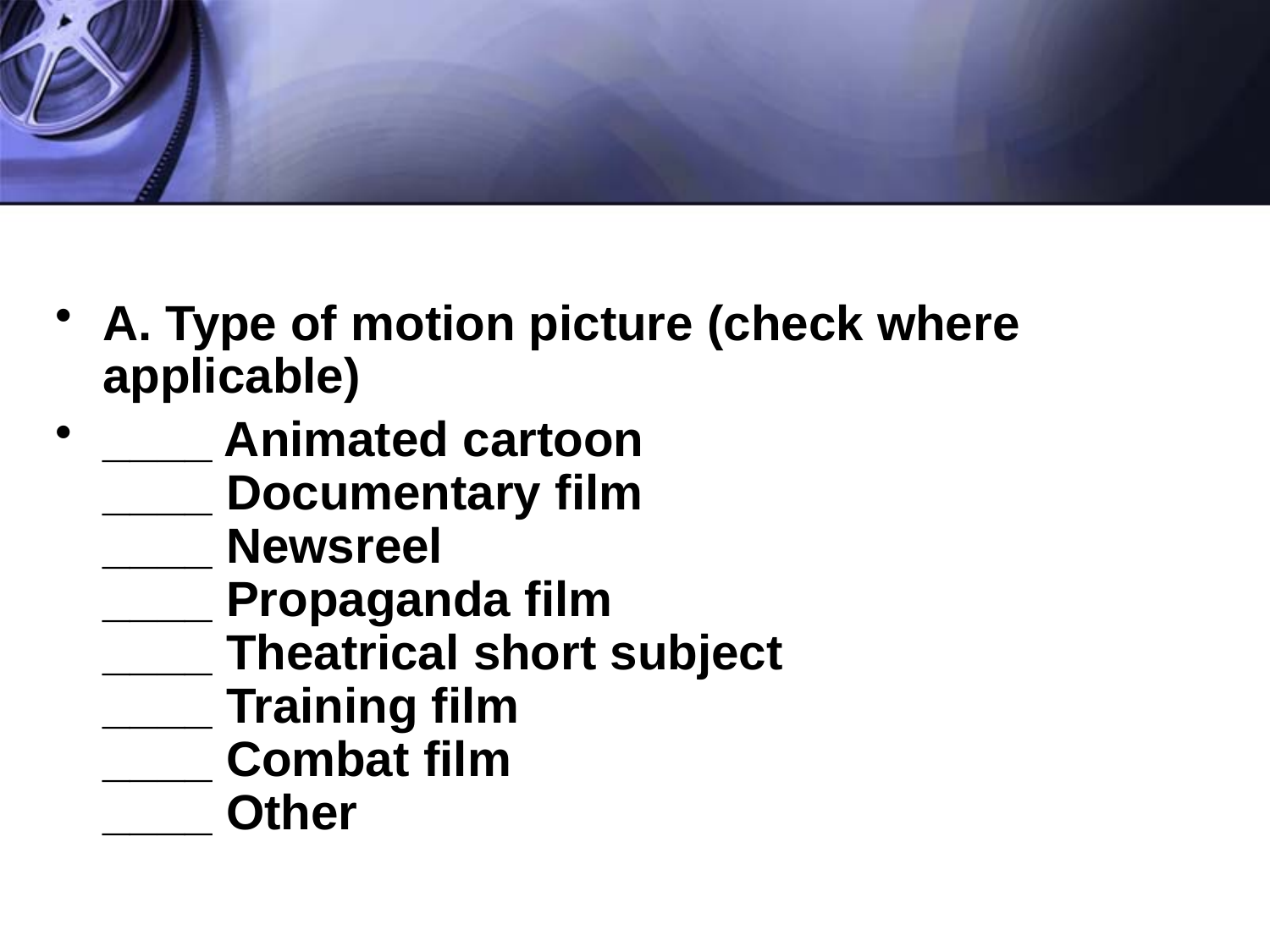

A. Type of motion picture (check where applicable)
____ Animated cartoon
____ Documentary film
____ Newsreel
____ Propaganda film
____ Theatrical short subject
____ Training film
____ Combat film
____ Other